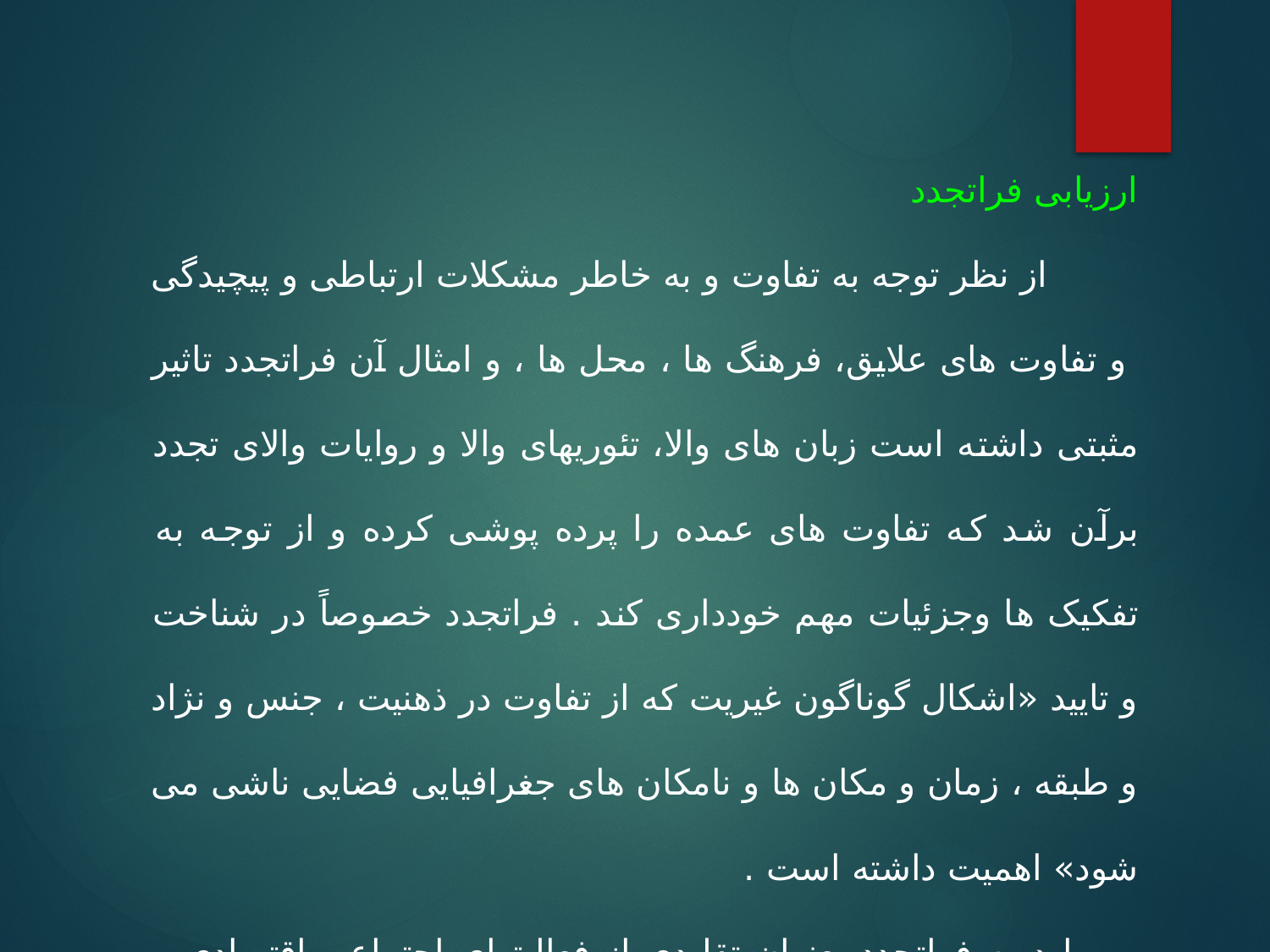

ارزیابی فراتجدد
        از نظر توجه به تفاوت و به خاطر مشکلات ارتباطی و پیچیدگی  و تفاوت های علایق، فرهنگ ها ، محل ها ، و امثال آن فراتجدد تاثیر مثبتی داشته است زبان های والا، تئوریهای والا و روایات والای تجدد برآن شد که تفاوت های عمده را پرده پوشی کرده و از توجه به تفکیک ها وجزئیات مهم خودداری کند . فراتجدد خصوصاً در شناخت و تایید «اشکال گوناگون غیریت که از تفاوت در ذهنیت ، جنس و نژاد و طبقه ، زمان و مکان ها و نامکان های جغرافیایی فضایی ناشی می شود» اهمیت داشته است .
    باید به فراتجدد بعنوان تقلیدی از فعالیتهای اجتماعی،اقتصادی و سیاسی در جامعه نیز نگاه کرد.